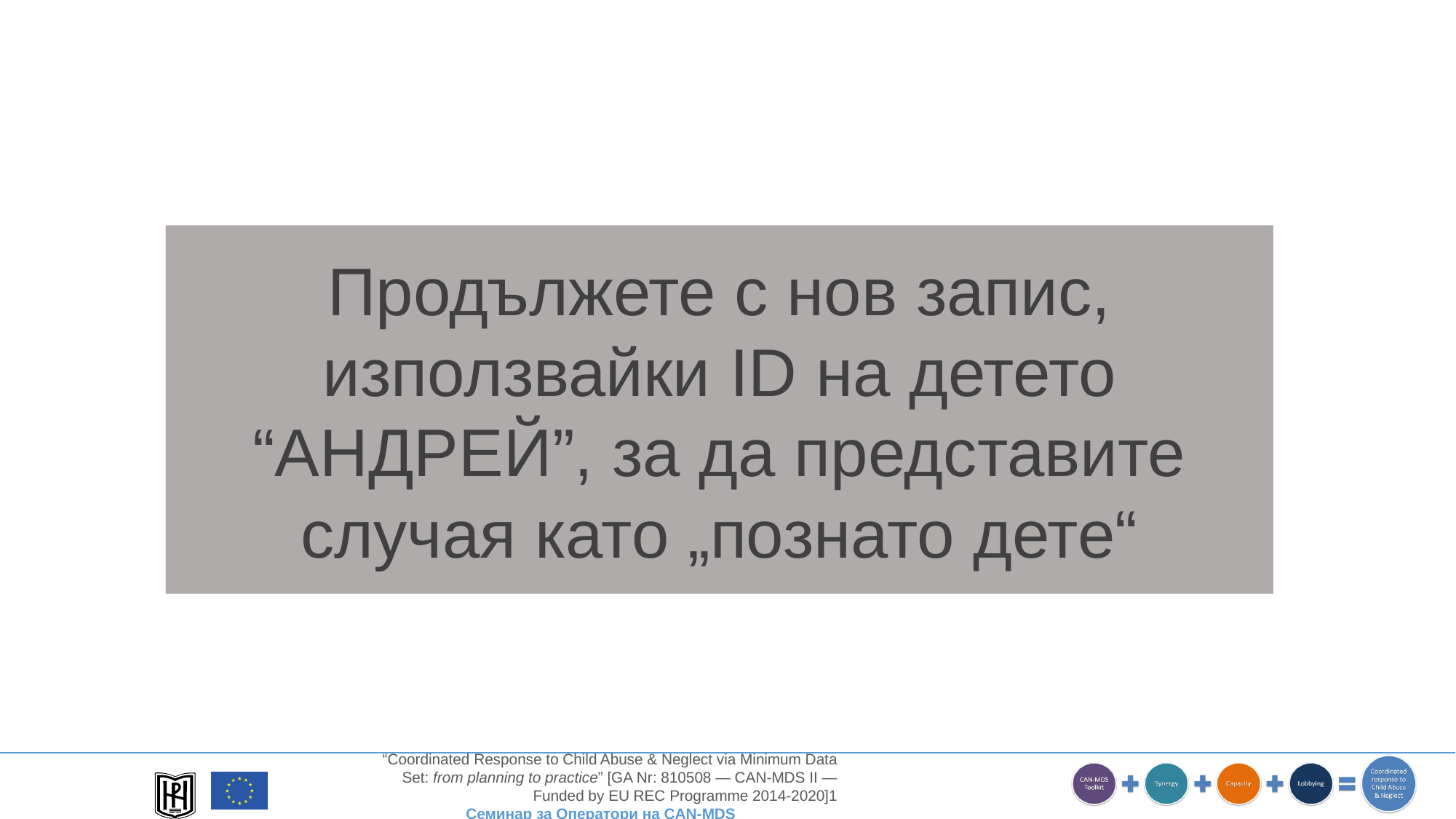

Продължете с нов запис, използвайки ID на детето “АНДРЕЙ”, за да представите случая като „познато дете“